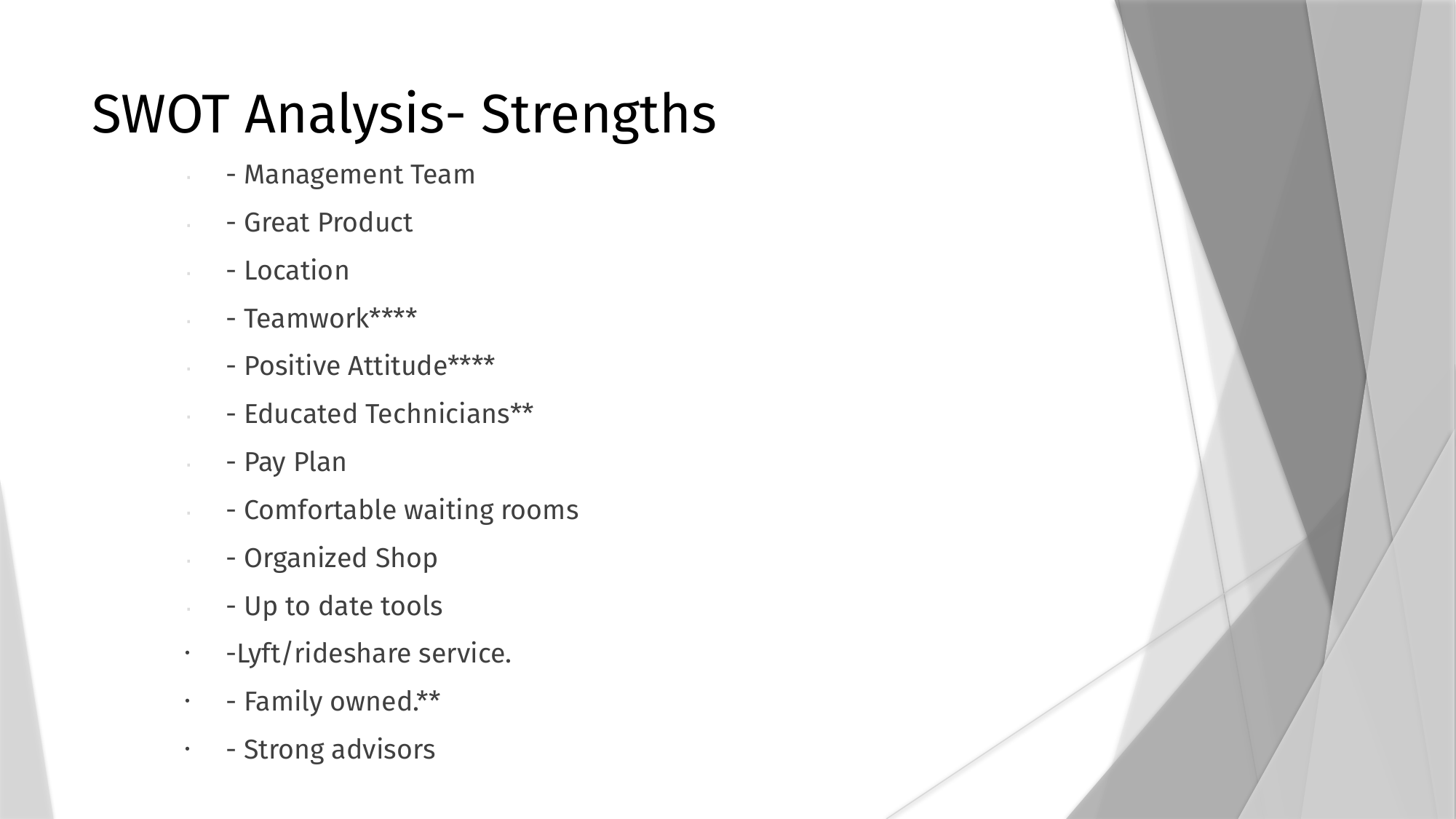

SWOT Analysis- Strengths
- Management Team
- Great Product
- Location
- Teamwork****
- Positive Attitude****
- Educated Technicians**
- Pay Plan
- Comfortable waiting rooms
- Organized Shop
- Up to date tools
-Lyft/rideshare service.
- Family owned.**
- Strong advisors